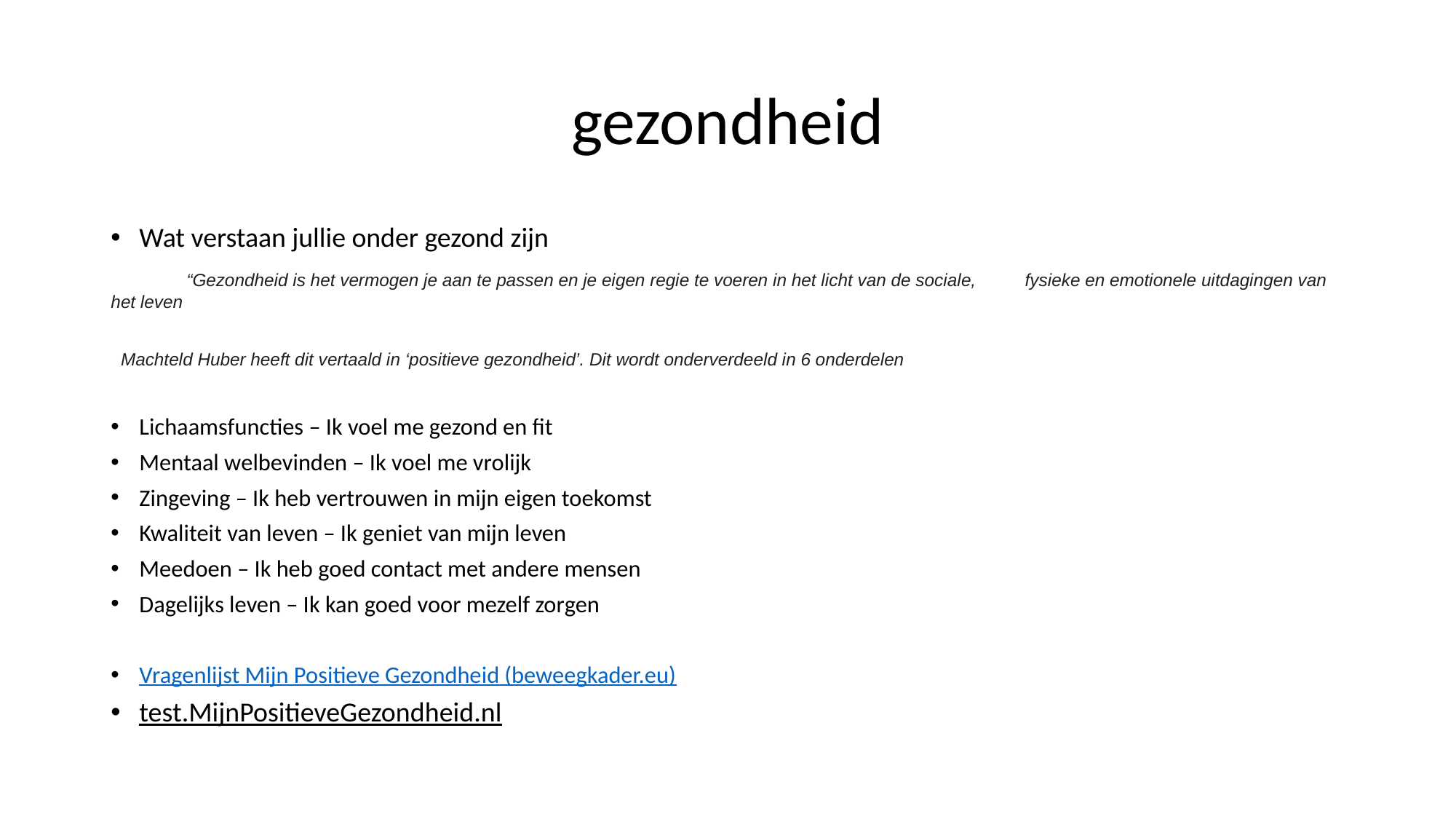

# gezondheid
Wat verstaan jullie onder gezond zijn
	 “Gezondheid is het vermogen je aan te passen en je eigen regie te voeren in het licht van de sociale,          fysieke en emotionele uitdagingen van het leven

  Machteld Huber heeft dit vertaald in ‘positieve gezondheid’. Dit wordt onderverdeeld in 6 onderdelen

Lichaamsfuncties – Ik voel me gezond en fit
Mentaal welbevinden – Ik voel me vrolijk
Zingeving – Ik heb vertrouwen in mijn eigen toekomst
Kwaliteit van leven – Ik geniet van mijn leven
Meedoen – Ik heb goed contact met andere mensen
Dagelijks leven – Ik kan goed voor mezelf zorgen

Vragenlijst Mijn Positieve Gezondheid (beweegkader.eu)
test.MijnPositieveGezondheid.nl